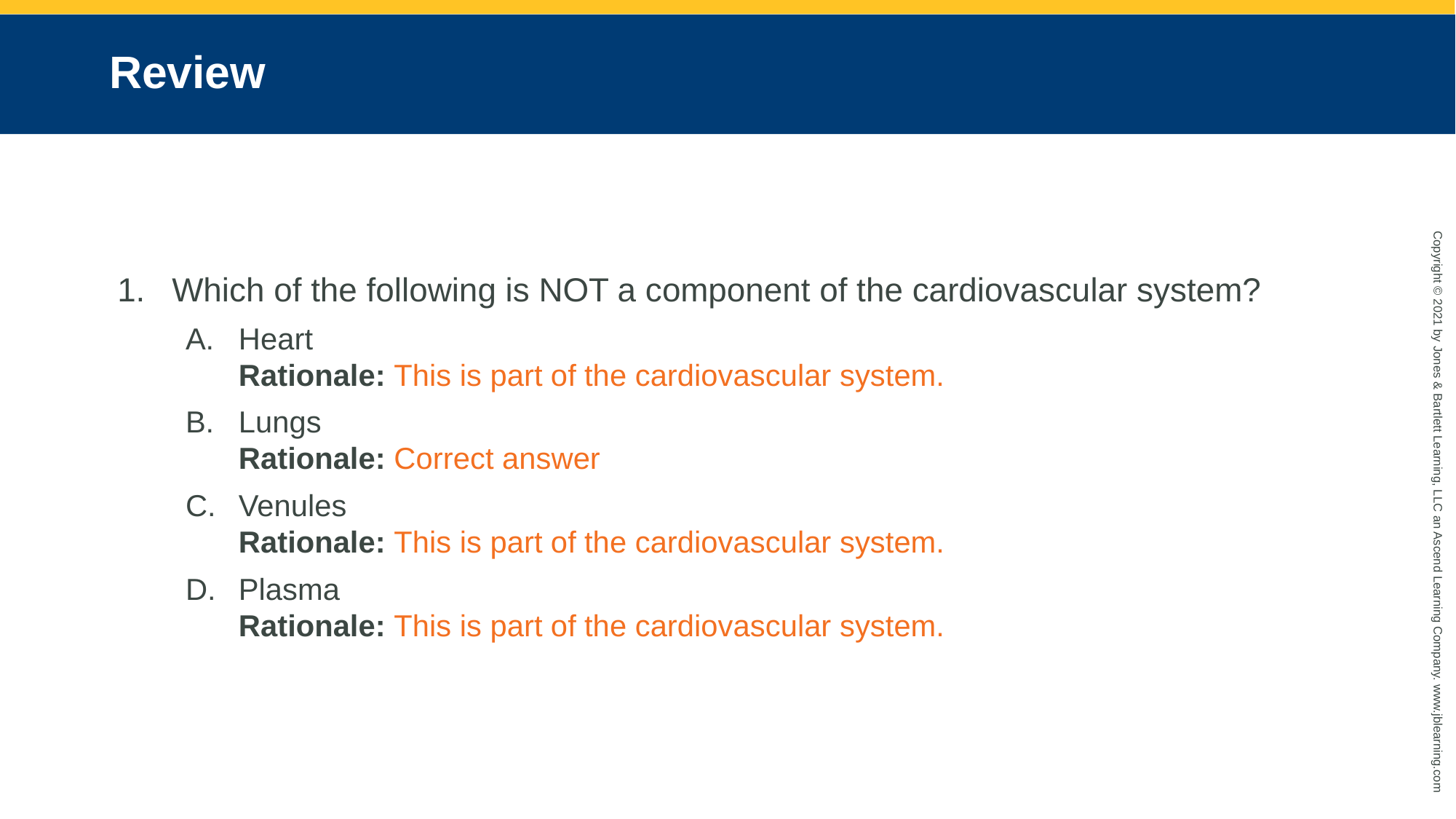

# Review
Which of the following is NOT a component of the cardiovascular system?
Heart
Rationale: This is part of the cardiovascular system.
Lungs
Rationale: Correct answer
Venules
Rationale: This is part of the cardiovascular system.
Plasma
Rationale: This is part of the cardiovascular system.